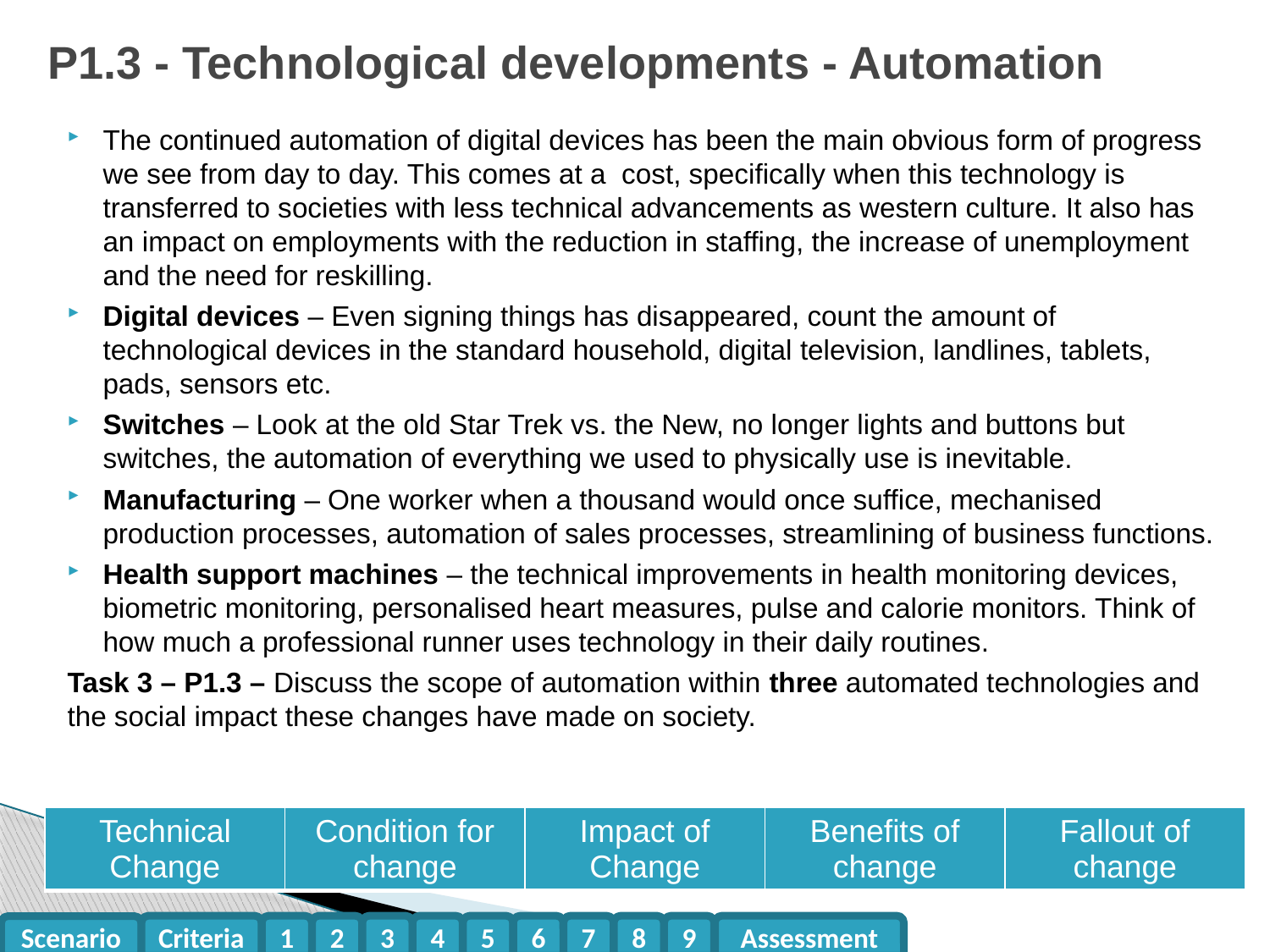

# P1.3 - Technological developments - Automation
The continued automation of digital devices has been the main obvious form of progress we see from day to day. This comes at a  cost, specifically when this technology is transferred to societies with less technical advancements as western culture. It also has an impact on employments with the reduction in staffing, the increase of unemployment and the need for reskilling.
Digital devices – Even signing things has disappeared, count the amount of technological devices in the standard household, digital television, landlines, tablets, pads, sensors etc.
Switches – Look at the old Star Trek vs. the New, no longer lights and buttons but switches, the automation of everything we used to physically use is inevitable.
Manufacturing – One worker when a thousand would once suffice, mechanised production processes, automation of sales processes, streamlining of business functions.
Health support machines – the technical improvements in health monitoring devices, biometric monitoring, personalised heart measures, pulse and calorie monitors. Think of how much a professional runner uses technology in their daily routines.
Task 3 – P1.3 – Discuss the scope of automation within three automated technologies and the social impact these changes have made on society.
| Technical Change | Condition for change | Impact of Change | Benefits of change | Fallout of change |
| --- | --- | --- | --- | --- |